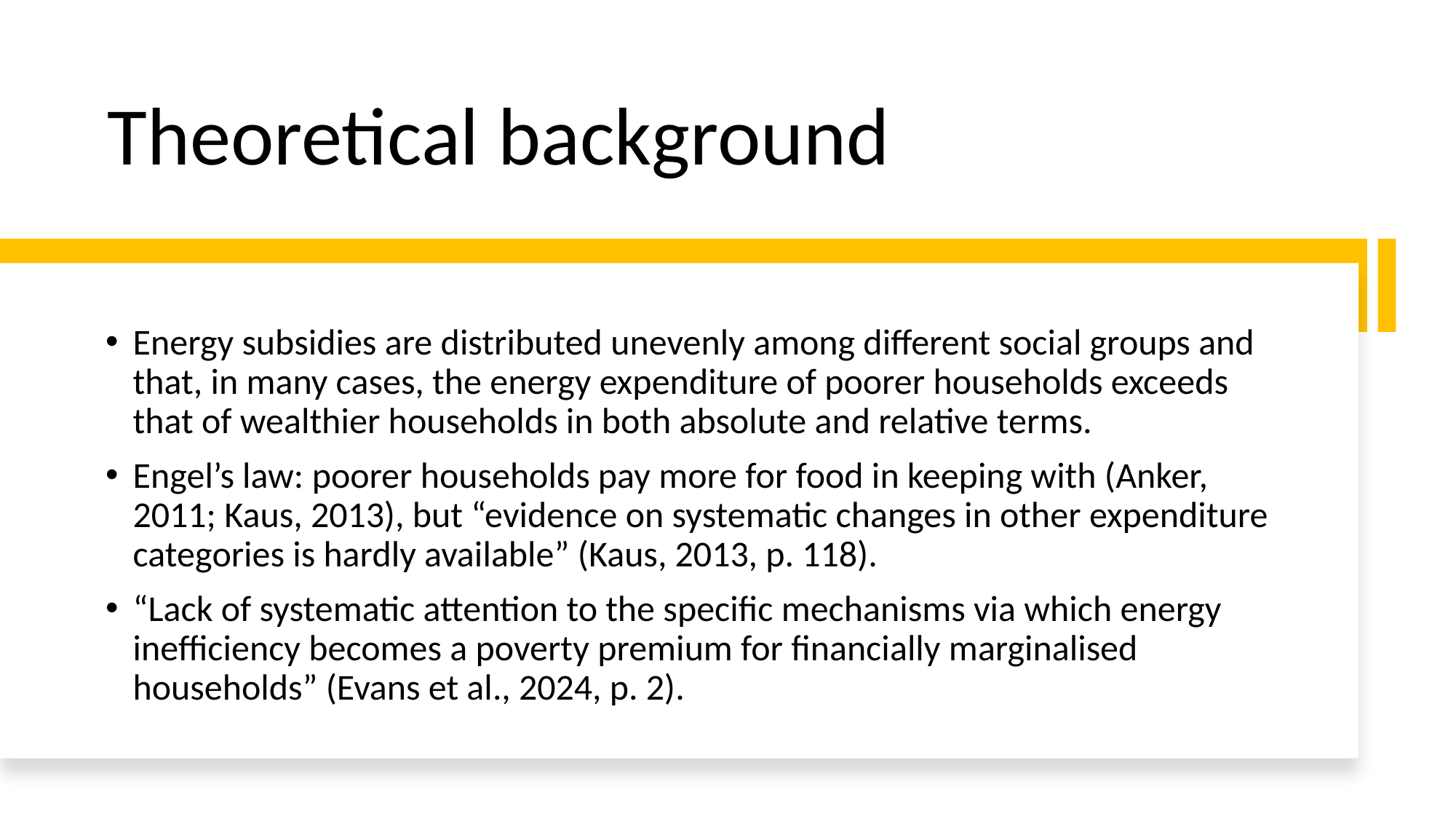

# Theoretical background

Energy subsidies are distributed unevenly among different social groups and that, in many cases, the energy expenditure of poorer households exceeds that of wealthier households in both absolute and relative terms.
Engel’s law: poorer households pay more for food in keeping with (Anker, 2011; Kaus, 2013), but “evidence on systematic changes in other expenditure categories is hardly available” (Kaus, 2013, p. 118).
“Lack of systematic attention to the specific mechanisms via which energy inefficiency becomes a poverty premium for financially marginalised households” (Evans et al., 2024, p. 2).